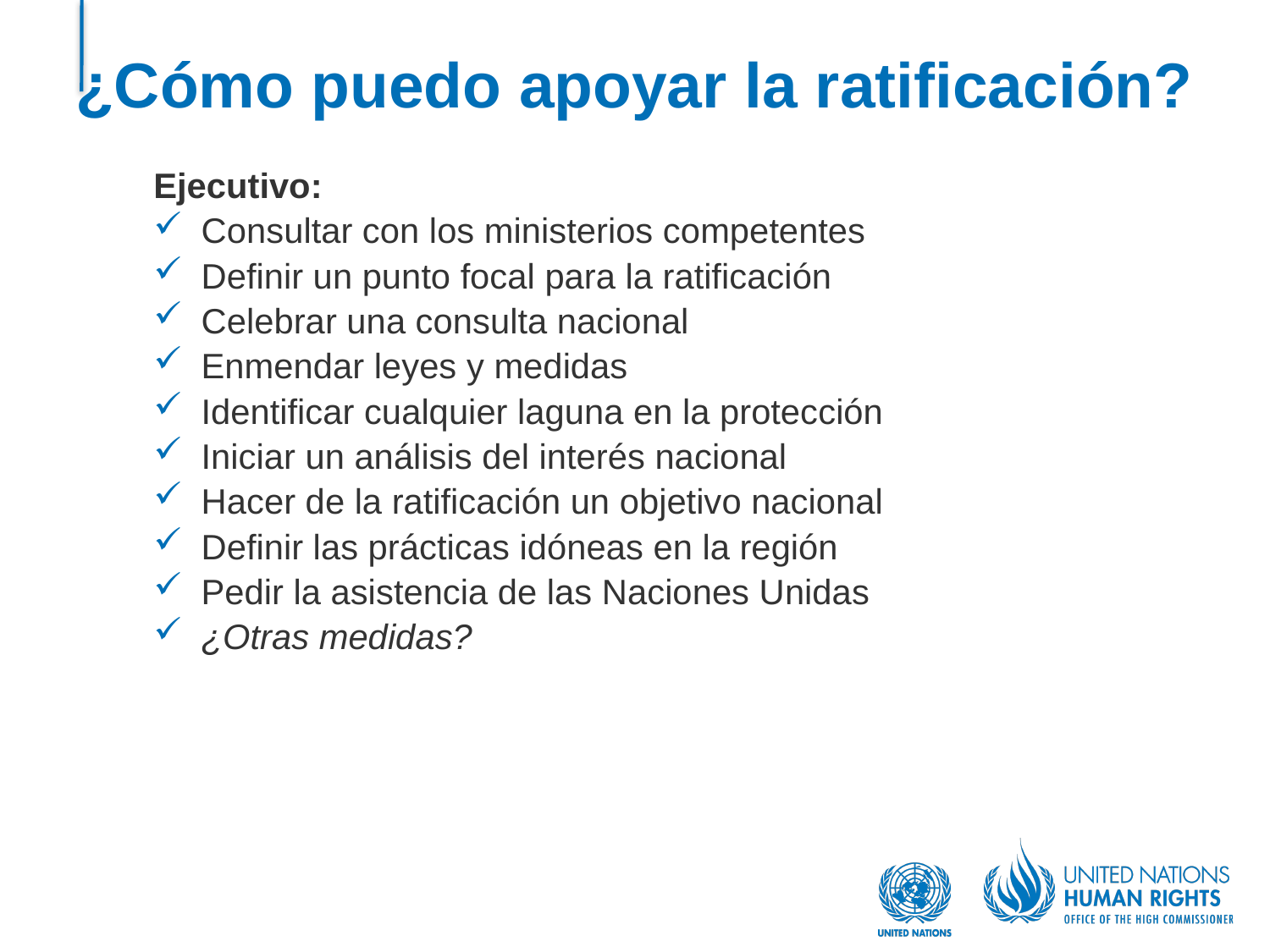

# ¿Cómo puedo apoyar la ratificación?
Ejecutivo:
Consultar con los ministerios competentes
Definir un punto focal para la ratificación
Celebrar una consulta nacional
Enmendar leyes y medidas
Identificar cualquier laguna en la protección
Iniciar un análisis del interés nacional
Hacer de la ratificación un objetivo nacional
Definir las prácticas idóneas en la región
Pedir la asistencia de las Naciones Unidas
¿Otras medidas?